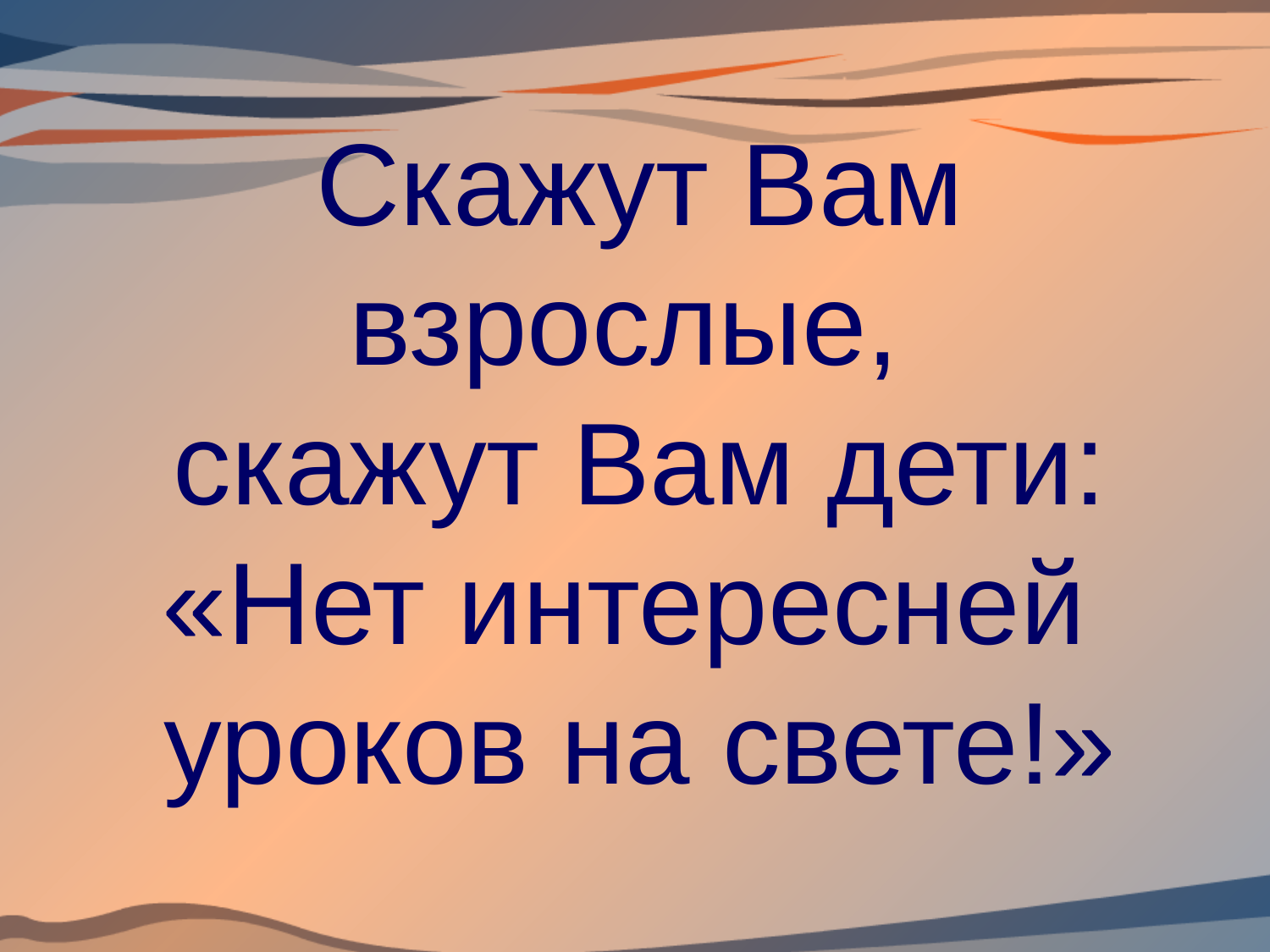

# Скажут Вам взрослые, скажут Вам дети: «Нет интересней уроков на свете!»